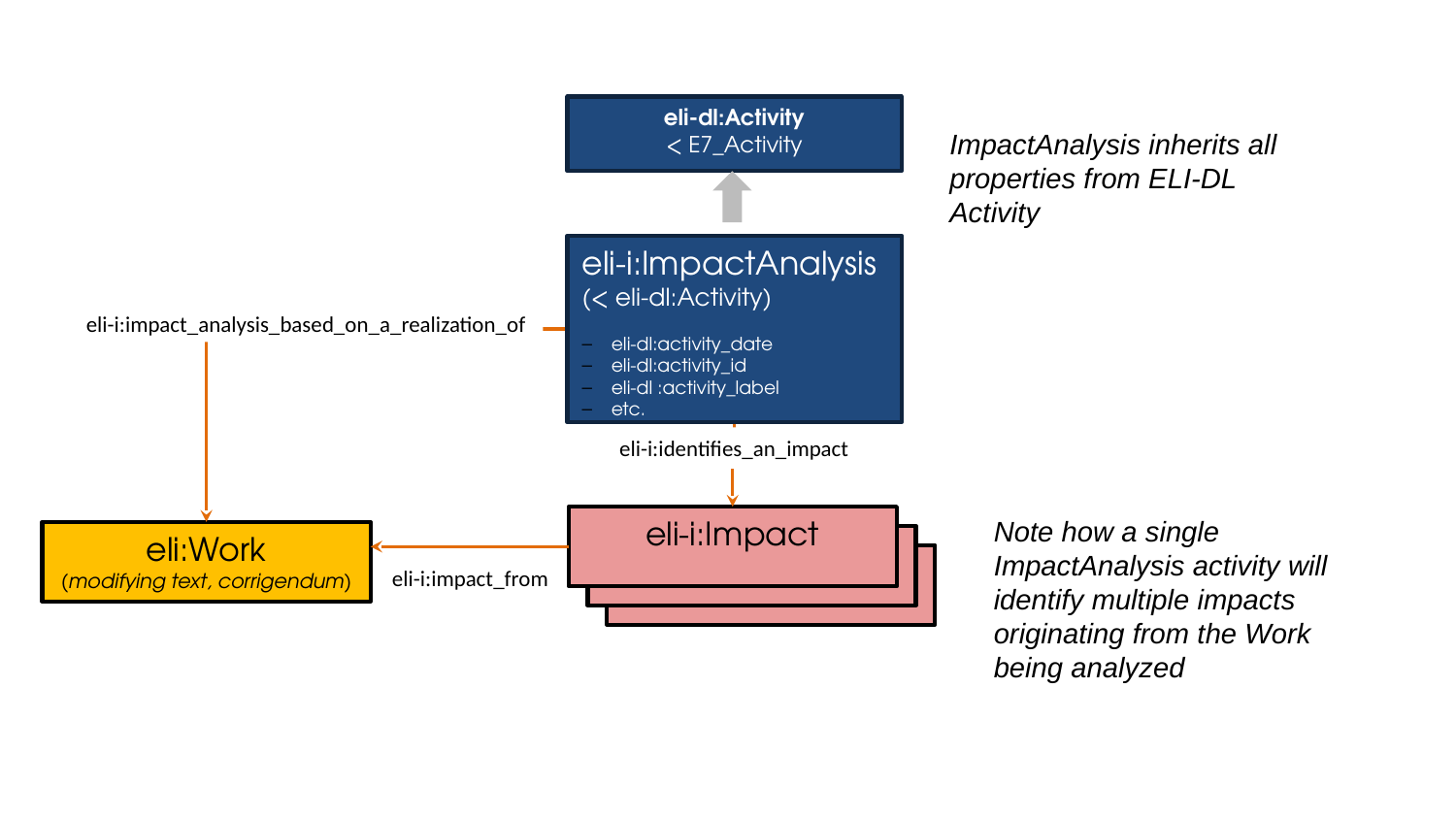

eli-dl:Activity
< E7_Activity
ImpactAnalysis inherits all properties from ELI-DL Activity

eli-i:ImpactAnalysis (< eli-dl:Activity)

eli-dl:activity_date
eli-dl:activity_id
eli-dl :activity_label
etc.
eli-i:impact_analysis_based_on_a_realization_of
eli-i:identifies_an_impact
eli-i:Impact
Note how a single ImpactAnalysis activity will identify multiple impacts originating from the Work being analyzed
eli:Work
(modifying text, corrigendum)

eli-i:Impact
eli-i:Impact
eli-i:impact_from